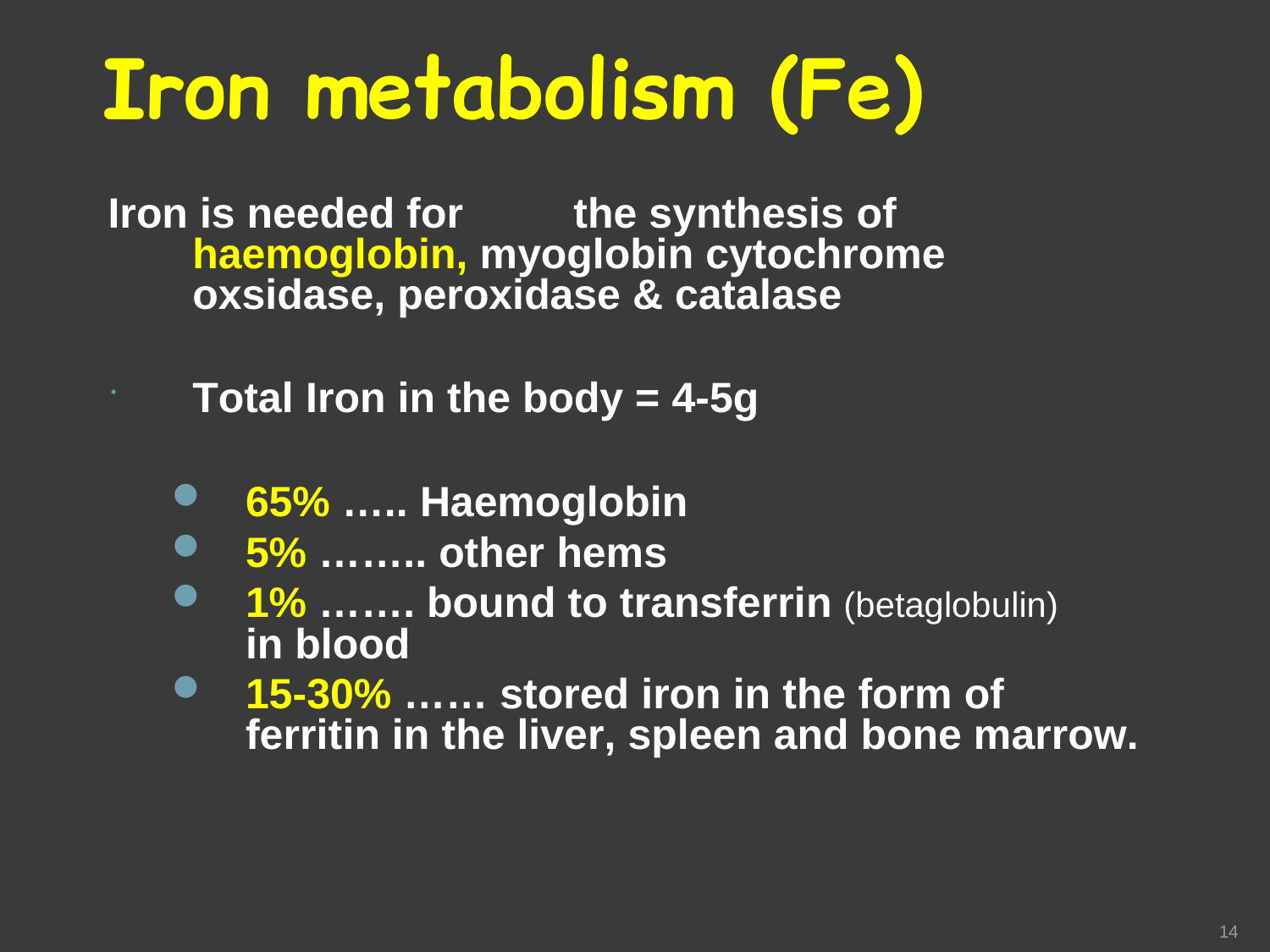

# Iron metabolism (Fe)
Iron is needed for	the synthesis of haemoglobin, myoglobin cytochrome oxsidase, peroxidase & catalase

Total Iron in the body = 4-5g

65% ….. Haemoglobin
5% …….. other hems
1% ……. bound to transferrin (betaglobulin) in blood
15-30% …… stored iron in the form of ferritin in the liver, spleen and bone marrow.
14